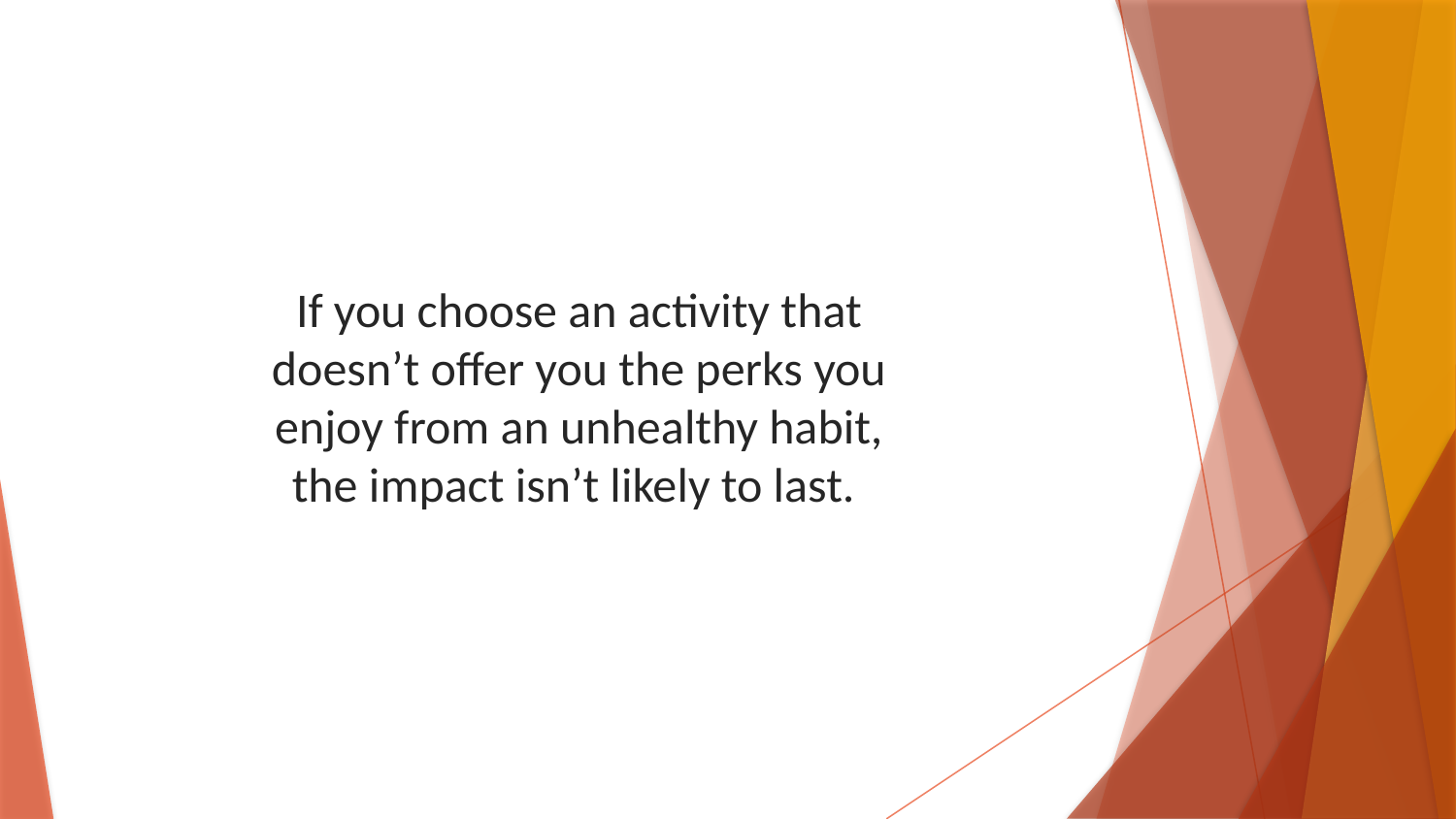

If you choose an activity that doesn’t offer you the perks you enjoy from an unhealthy habit, the impact isn’t likely to last.